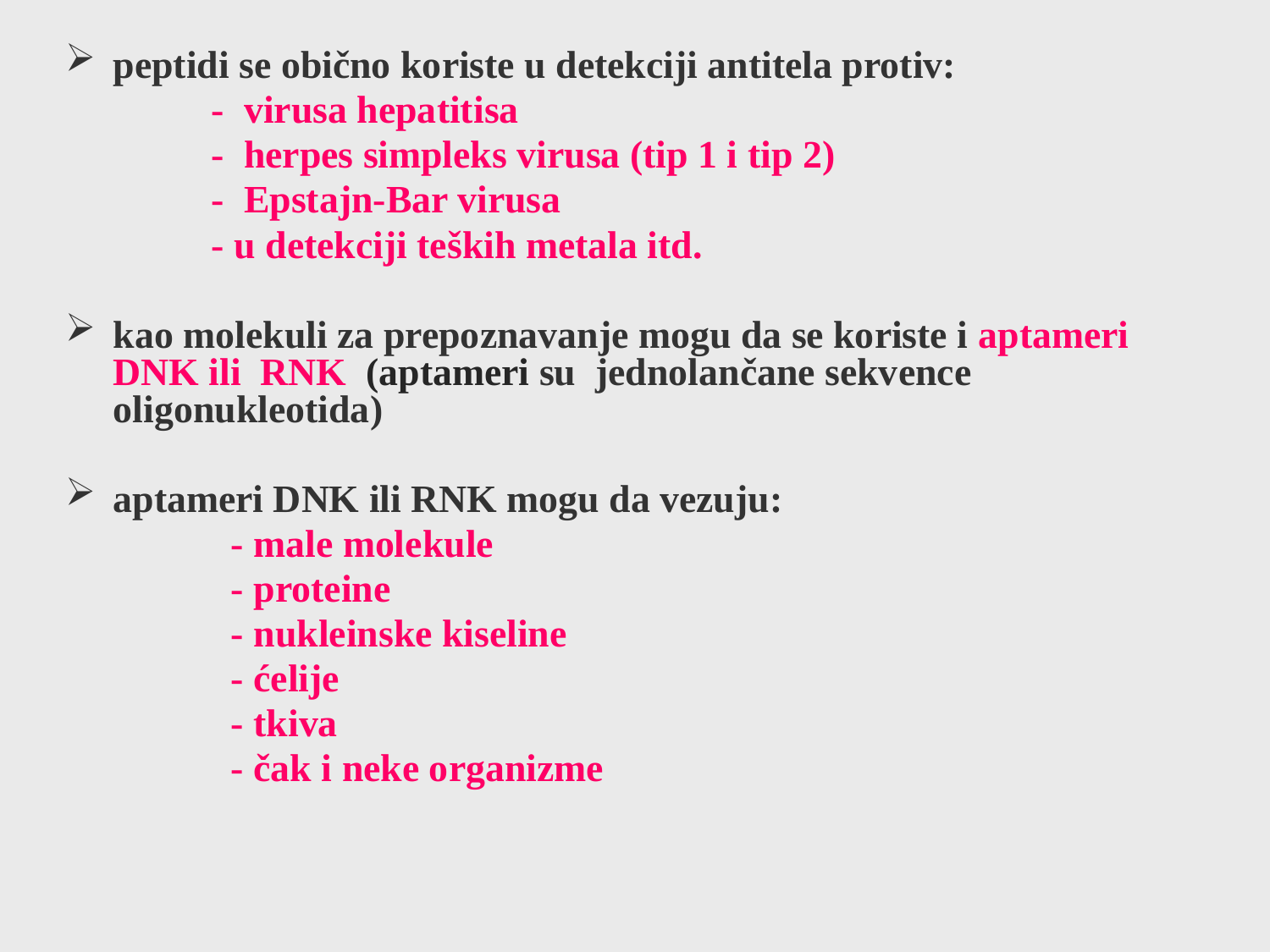

peptidi se obično koriste u detekciji antitela protiv:
               -  virusa hepatitisa
               -  herpes simpleks virusa (tip 1 i tip 2)
               -  Epstajn-Bar virusa
               - u detekciji teških metala itd.

kao molekuli za prepoznavanje mogu da se koriste i aptameri DNK ili  RNK  (aptameri su  jednolančane sekvence oligonukleotida)

aptameri DNK ili RNK mogu da vezuju:
                 - male molekule
                 - proteine
                 - nukleinske kiseline
                 - ćelije
                 - tkiva
                 - čak i neke organizme